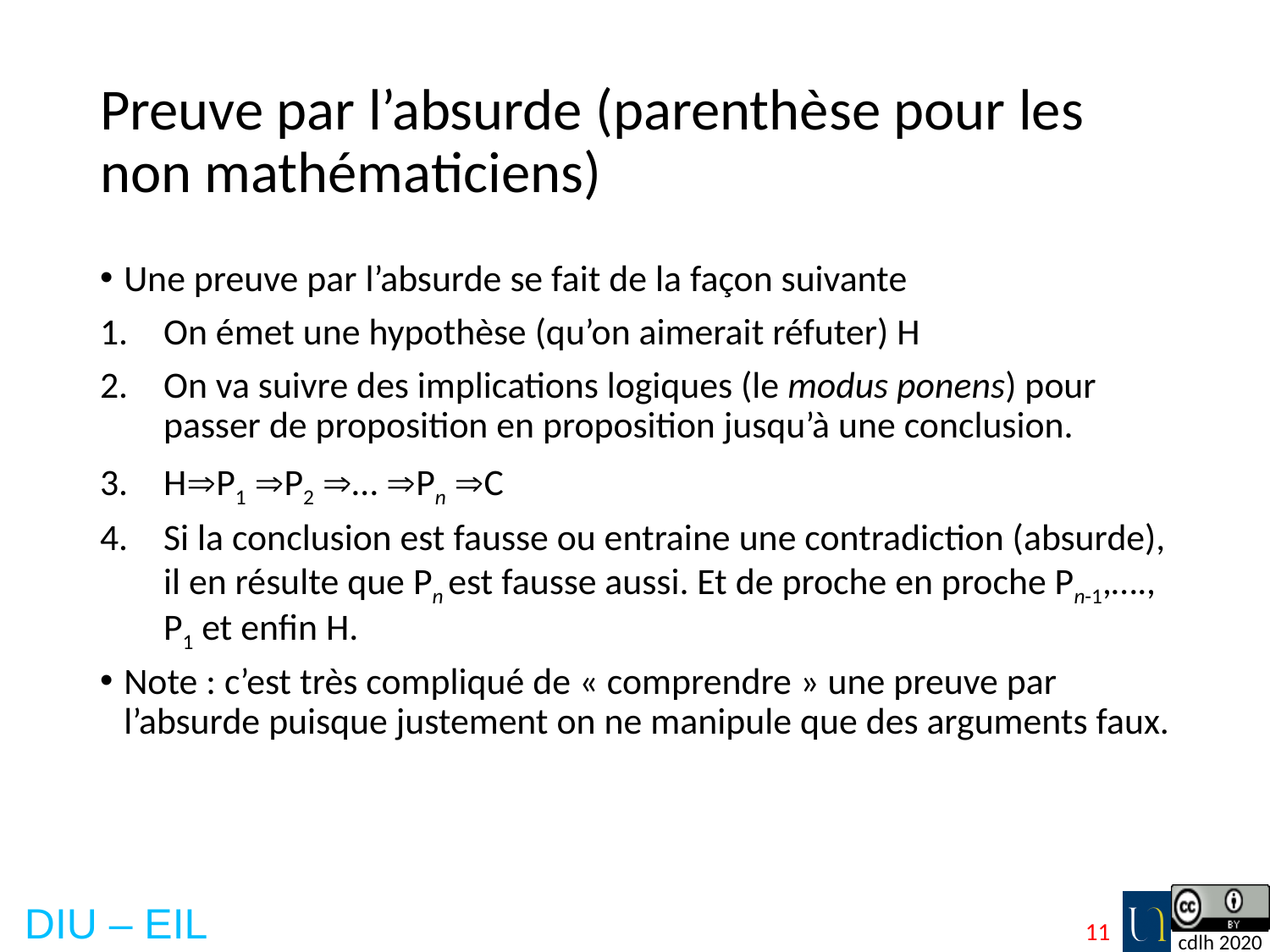

# Preuve par l’absurde (parenthèse pour les non mathématiciens)
Une preuve par l’absurde se fait de la façon suivante
On émet une hypothèse (qu’on aimerait réfuter) H
On va suivre des implications logiques (le modus ponens) pour passer de proposition en proposition jusqu’à une conclusion.
H⇒P1 ⇒P2 ⇒… ⇒Pn ⇒C
Si la conclusion est fausse ou entraine une contradiction (absurde), il en résulte que Pn est fausse aussi. Et de proche en proche Pn-1,…., P1 et enfin H.
Note : c’est très compliqué de « comprendre » une preuve par l’absurde puisque justement on ne manipule que des arguments faux.
11